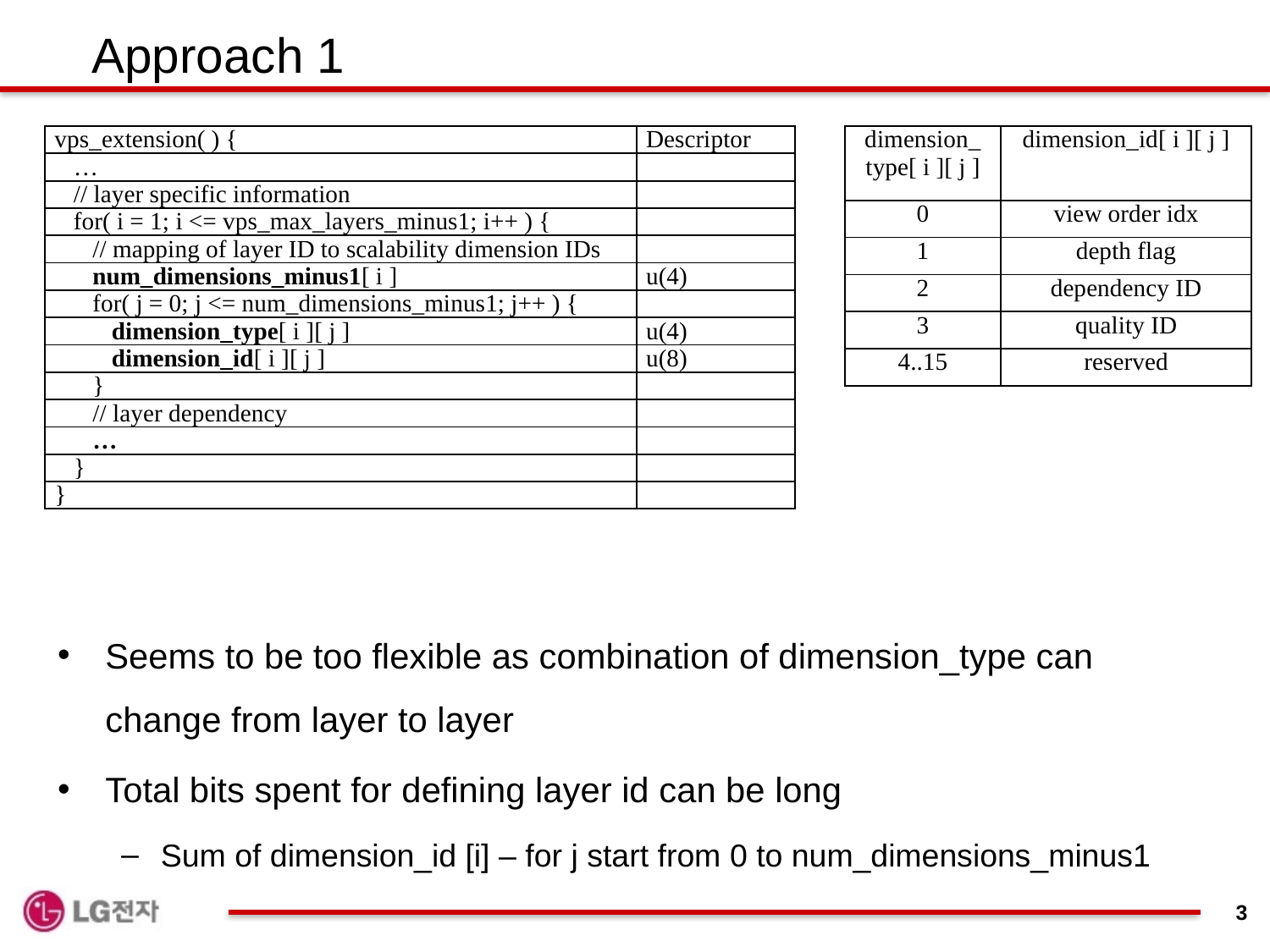

# Approach 1
| vps\_extension( ) { | Descriptor |
| --- | --- |
| … |  |
| // layer specific information |  |
| for( i = 1; i <= vps\_max\_layers\_minus1; i++ ) { |  |
| // mapping of layer ID to scalability dimension IDs |  |
| num\_dimensions\_minus1[ i ] | u(4) |
| for( j = 0; j <= num\_dimensions\_minus1; j++ ) { |  |
| dimension\_type[ i ][ j ] | u(4) |
| dimension\_id[ i ][ j ] | u(8) |
| } |  |
| // layer dependency |  |
| … |  |
| } |  |
| } |  |
| dimension\_ type[ i ][ j ] | dimension\_id[ i ][ j ] |
| --- | --- |
| 0 | view order idx |
| 1 | depth flag |
| 2 | dependency ID |
| 3 | quality ID |
| 4..15 | reserved |
Seems to be too flexible as combination of dimension_type can change from layer to layer
Total bits spent for defining layer id can be long
Sum of dimension_id [i] – for j start from 0 to num_dimensions_minus1
3